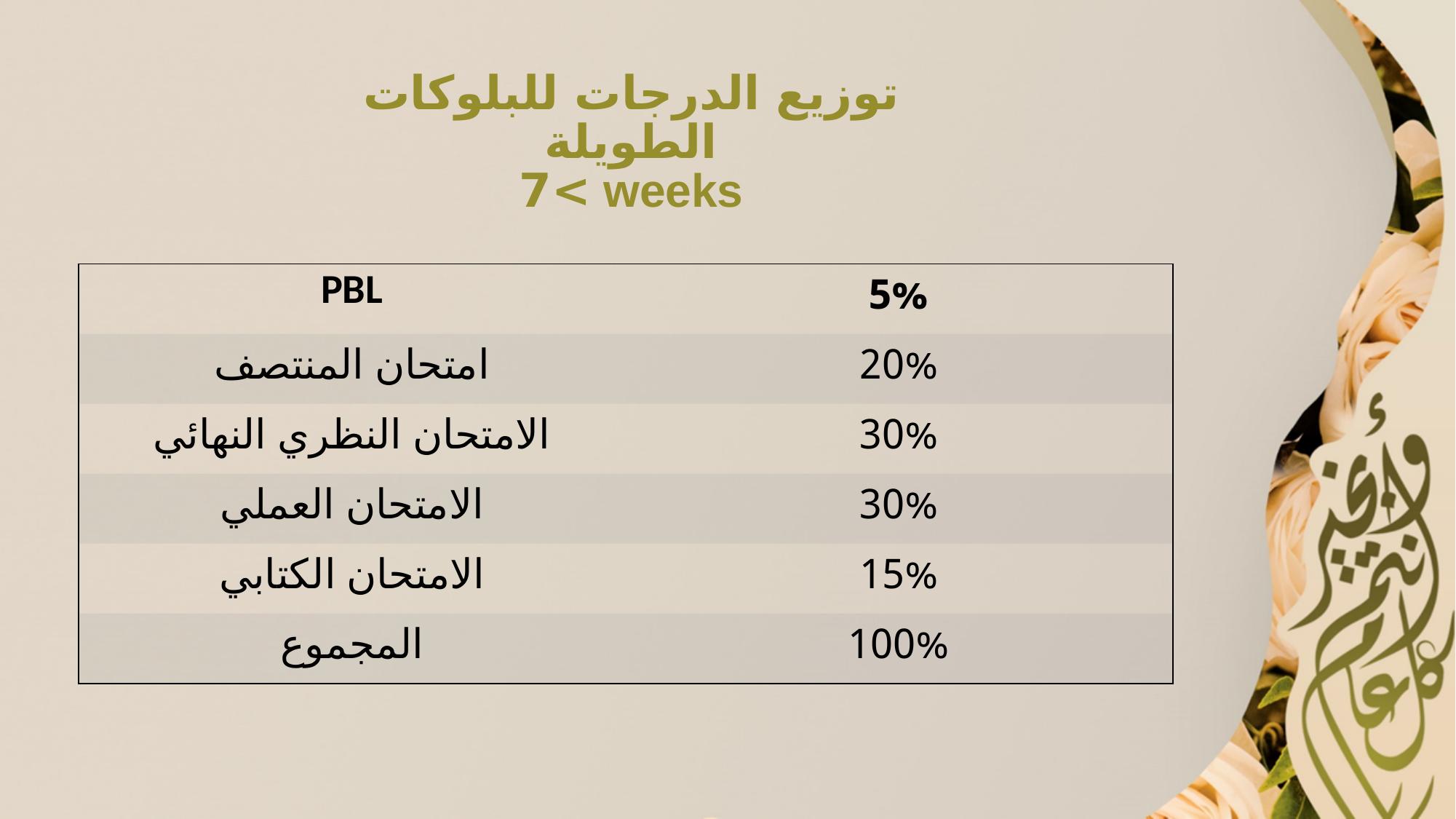

# توزيع الدرجات للبلوكات الطويلة >7 weeks
| PBL | 5% |
| --- | --- |
| امتحان المنتصف | 20% |
| الامتحان النظري النهائي | 30% |
| الامتحان العملي | 30% |
| الامتحان الكتابي | 15% |
| المجموع | 100% |